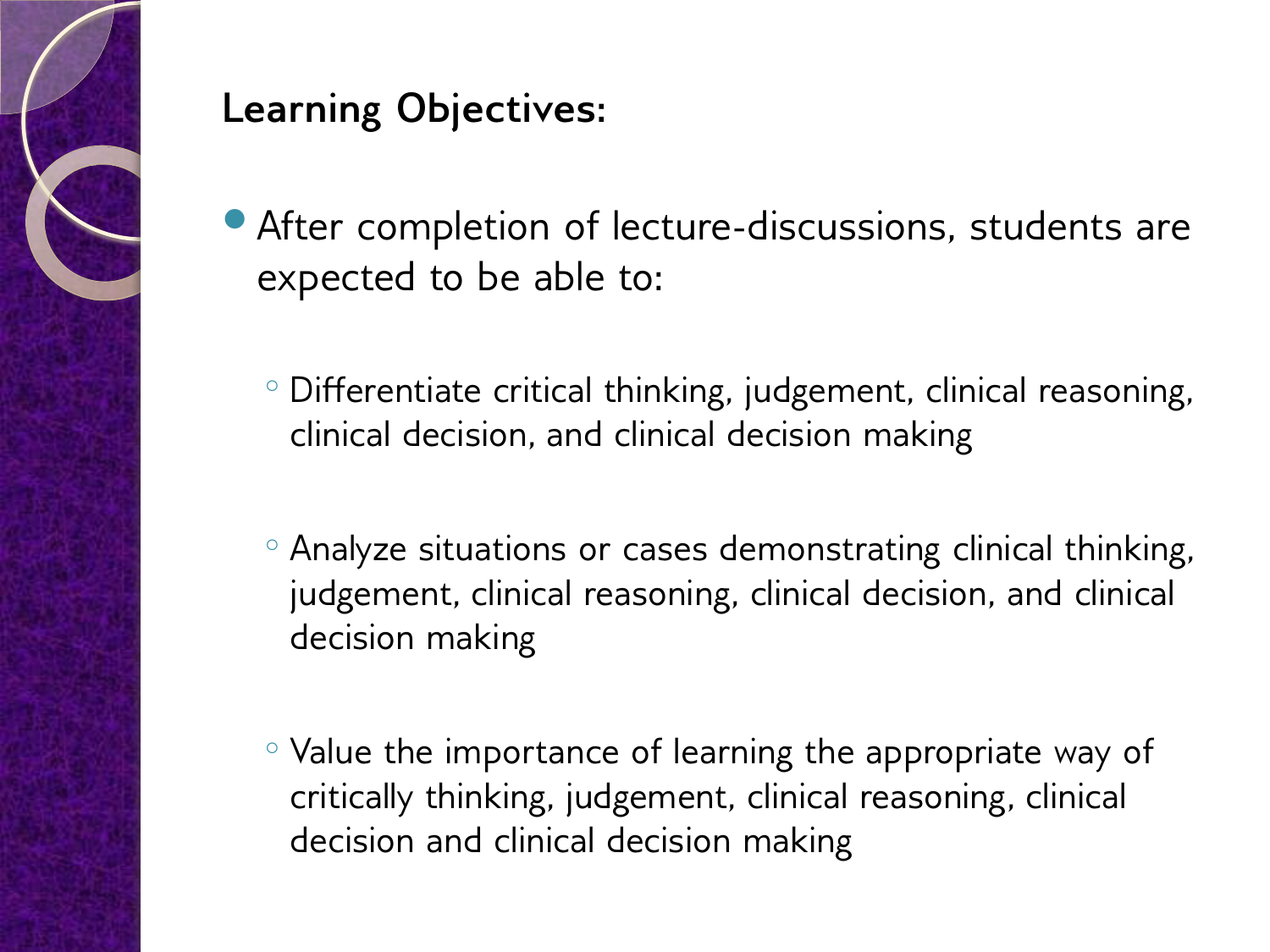

Learning Objectives:

After completion of lecture-discussions, students are expected to be able to:

Differentiate critical thinking, judgement, clinical reasoning, clinical decision, and clinical decision making

Analyze situations or cases demonstrating clinical thinking,  judgement, clinical reasoning, clinical decision, and clinical decision making

Value the importance of learning the appropriate way of critically thinking, judgement, clinical reasoning, clinical decision and clinical decision making